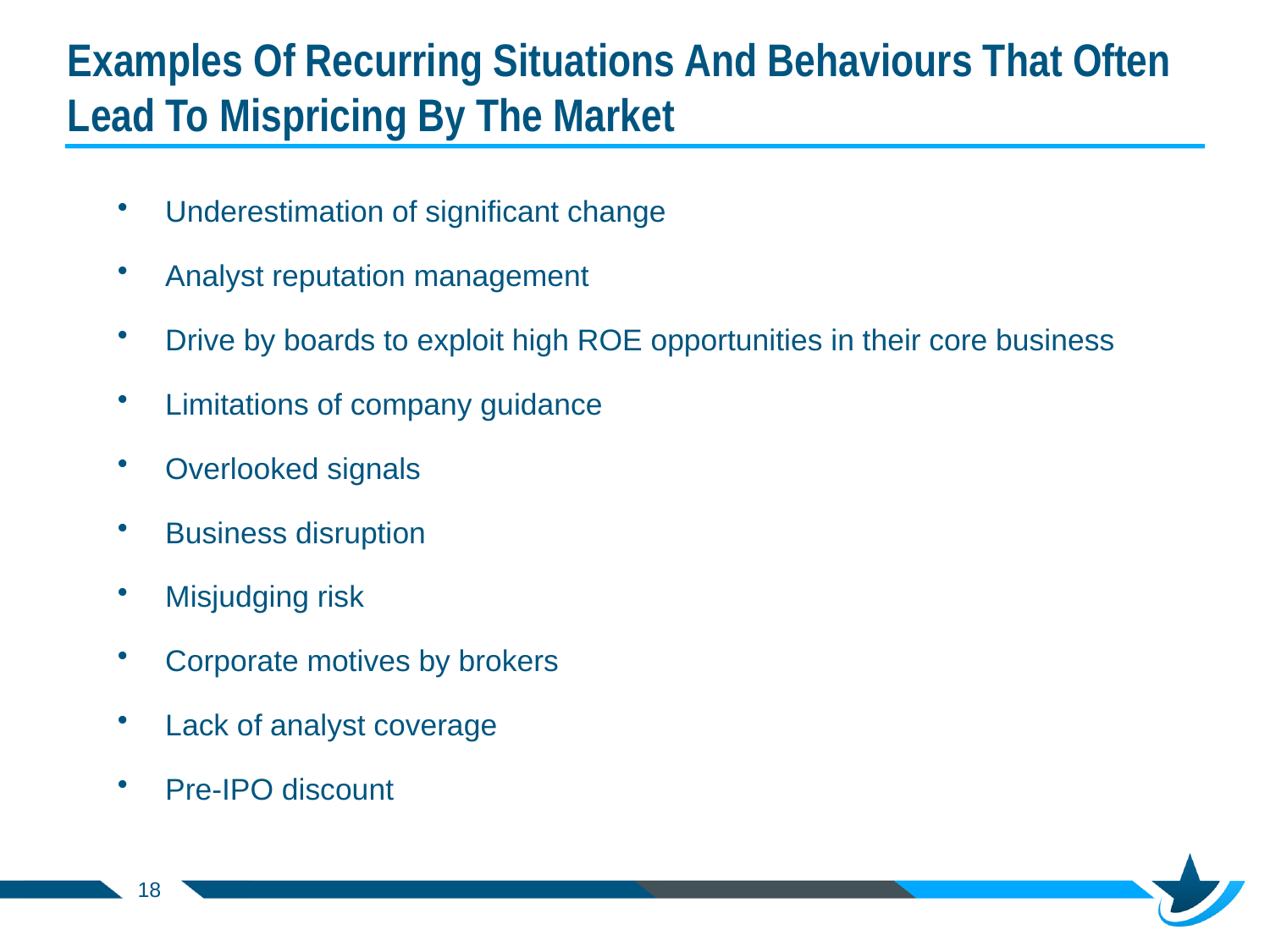

Examples Of Recurring Situations And Behaviours That Often Lead To Mispricing By The Market
Underestimation of significant change
Analyst reputation management
Drive by boards to exploit high ROE opportunities in their core business
Limitations of company guidance
Overlooked signals
Business disruption
Misjudging risk
Corporate motives by brokers
Lack of analyst coverage
Pre-IPO discount

18